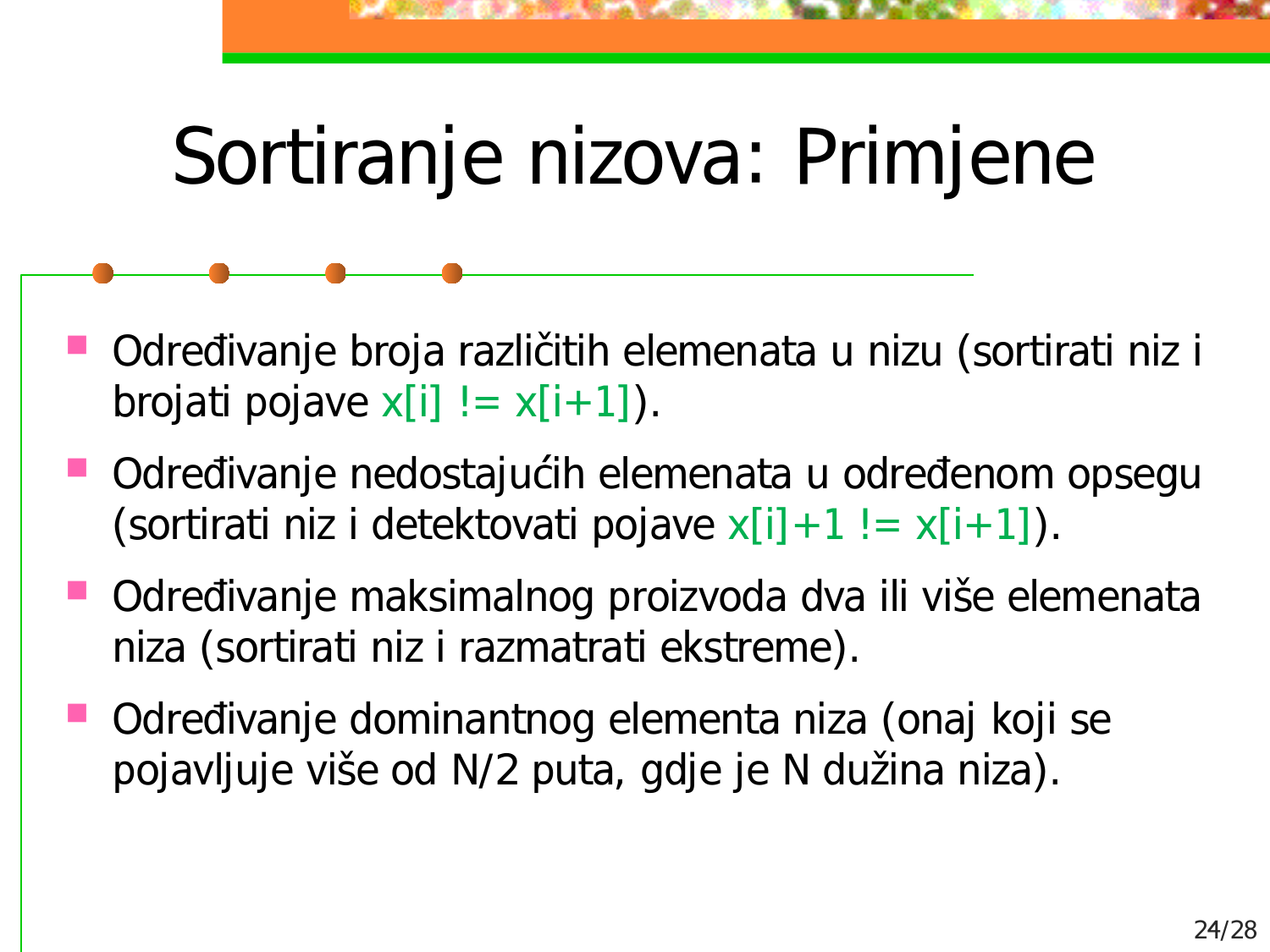

# Sortiranje nizova: Primjene
Određivanje broja različitih elemenata u nizu (sortirati niz i brojati pojave x[i] != x[i+1]).
Određivanje nedostajućih elemenata u određenom opsegu (sortirati niz i detektovati pojave x[i]+1 != x[i+1]).
Određivanje maksimalnog proizvoda dva ili više elemenata niza (sortirati niz i razmatrati ekstreme).
Određivanje dominantnog elementa niza (onaj koji se pojavljuje više od N/2 puta, gdje je N dužina niza).
24/28